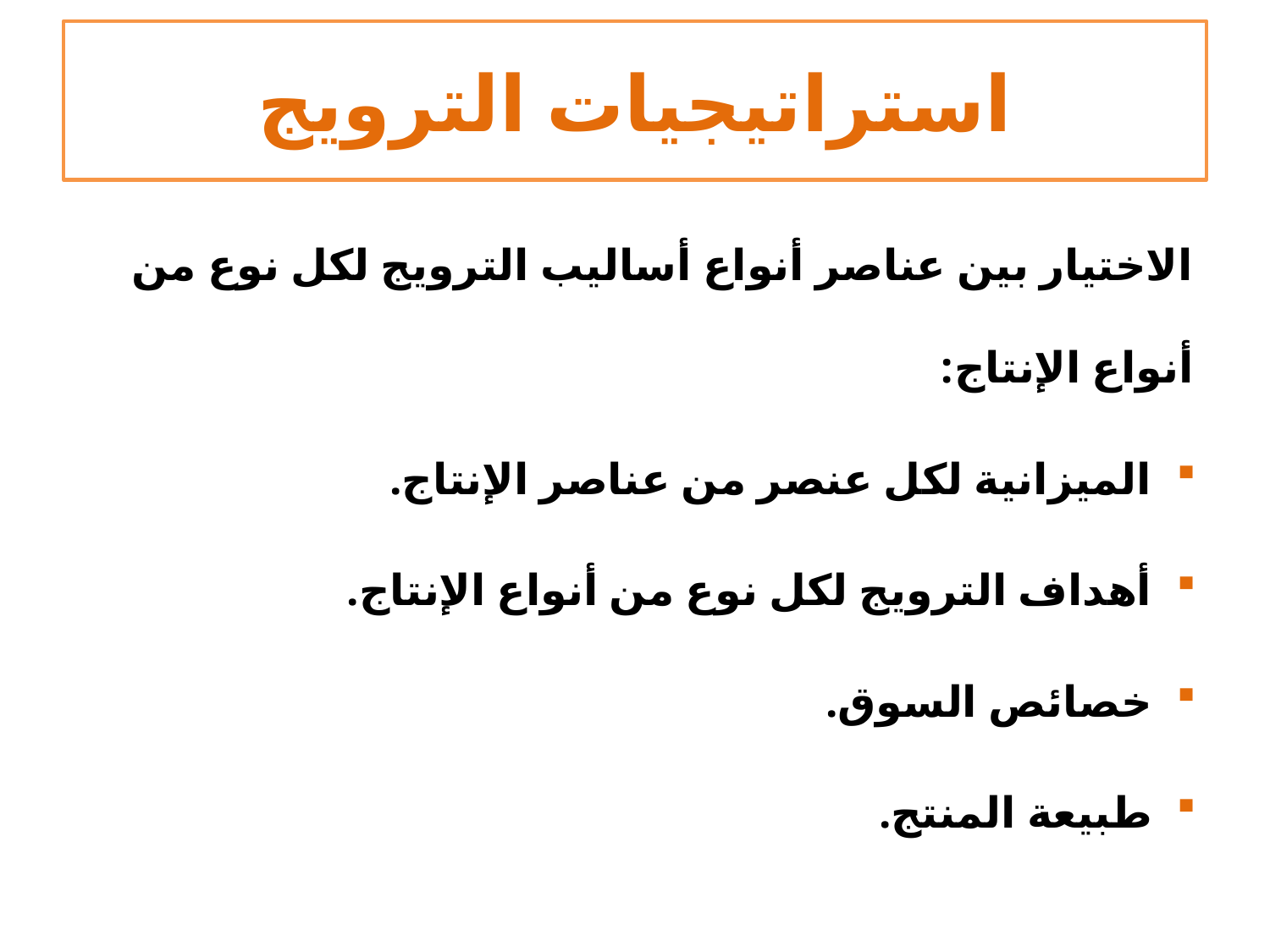

# استراتيجيات الترويج
الاختيار بين عناصر أنواع أساليب الترويج لكل نوع من أنواع الإنتاج:
الميزانية لكل عنصر من عناصر الإنتاج.
أهداف الترويج لكل نوع من أنواع الإنتاج.
خصائص السوق.
طبيعة المنتج.